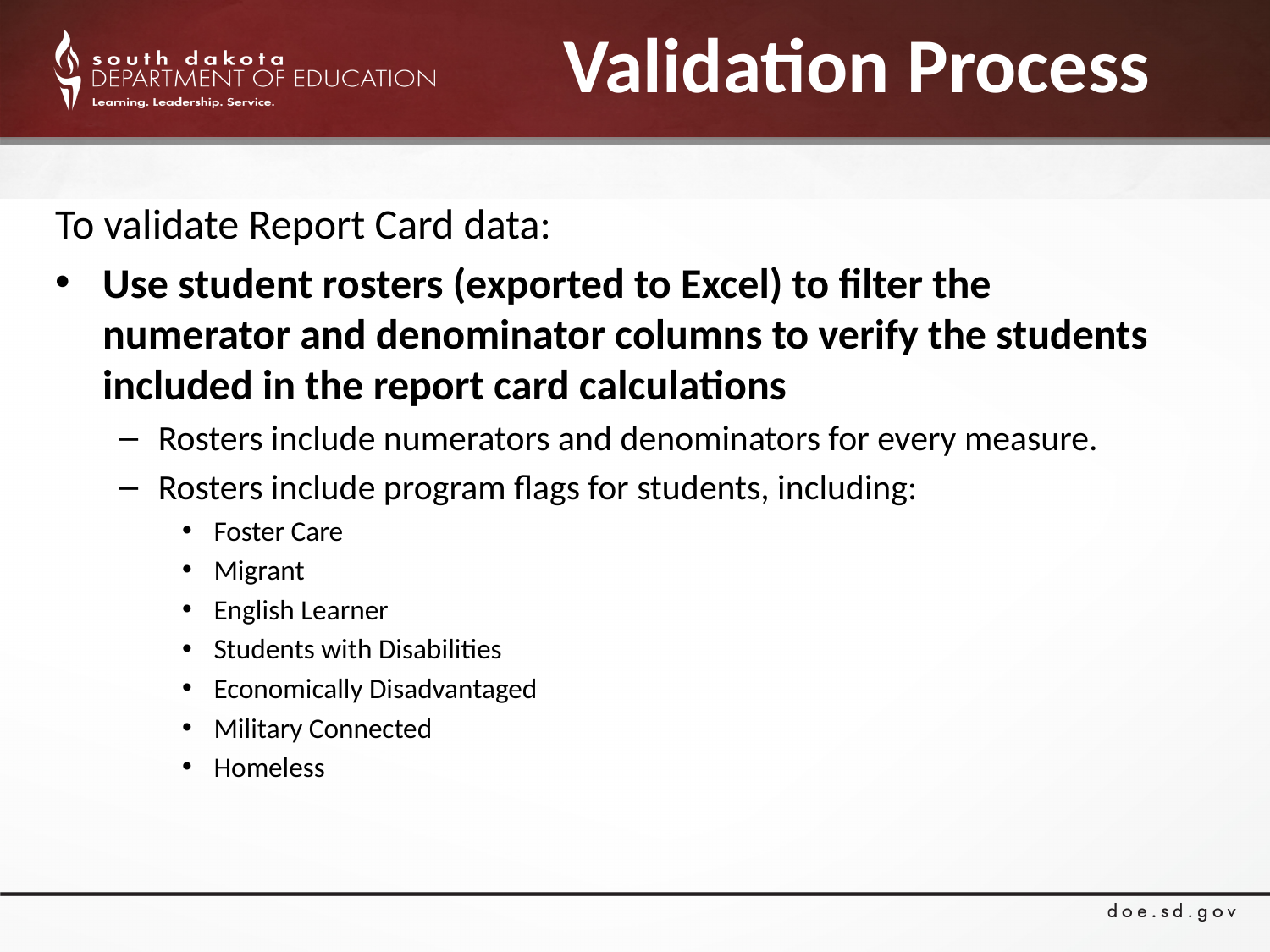

# Validation Process
To validate Report Card data:
Use student rosters (exported to Excel) to filter the numerator and denominator columns to verify the students included in the report card calculations
Rosters include numerators and denominators for every measure.
Rosters include program flags for students, including:
Foster Care
Migrant
English Learner
Students with Disabilities
Economically Disadvantaged
Military Connected
Homeless